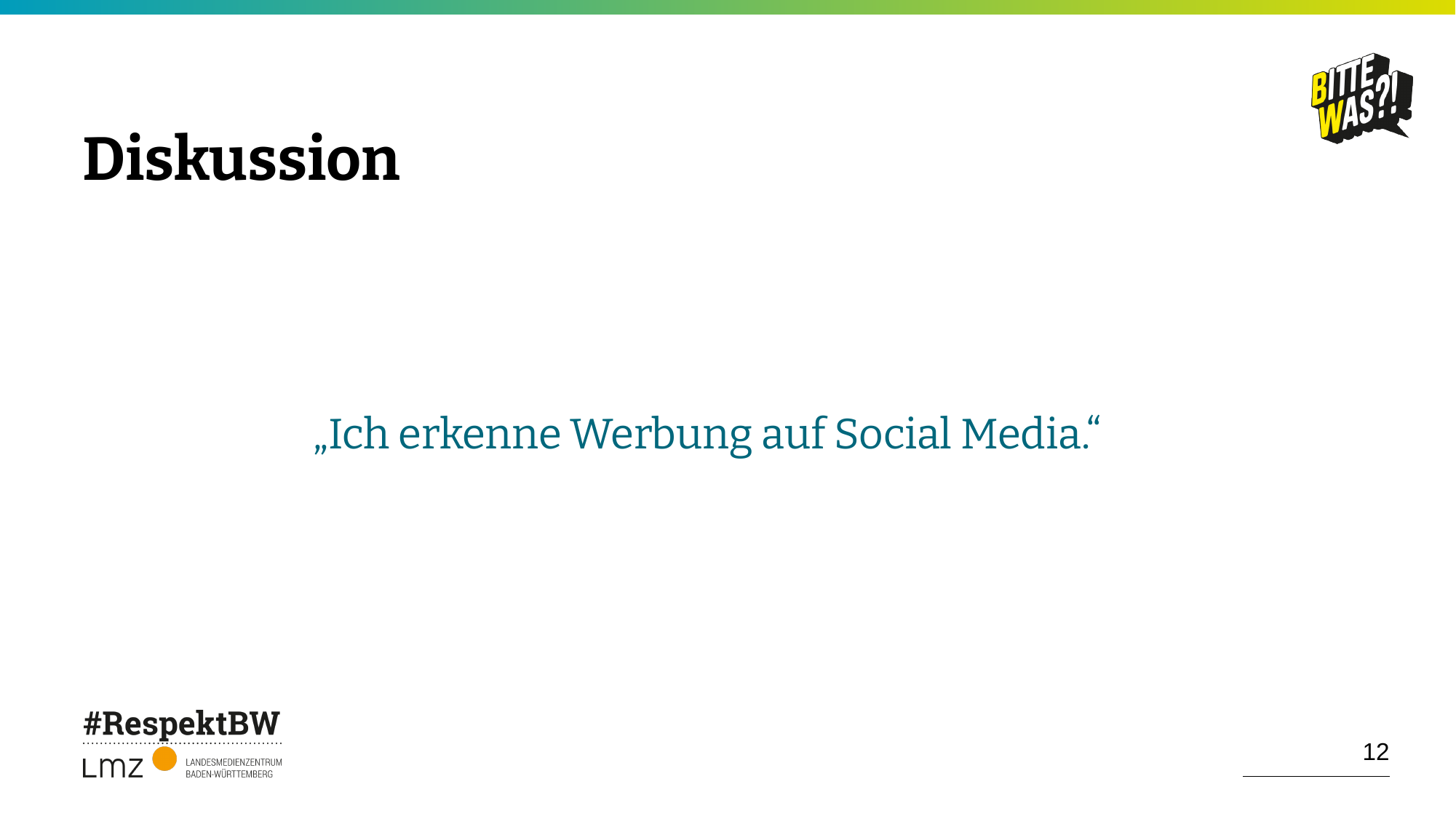

# Diskussion
„Ich erkenne Werbung auf Social Media.“
12